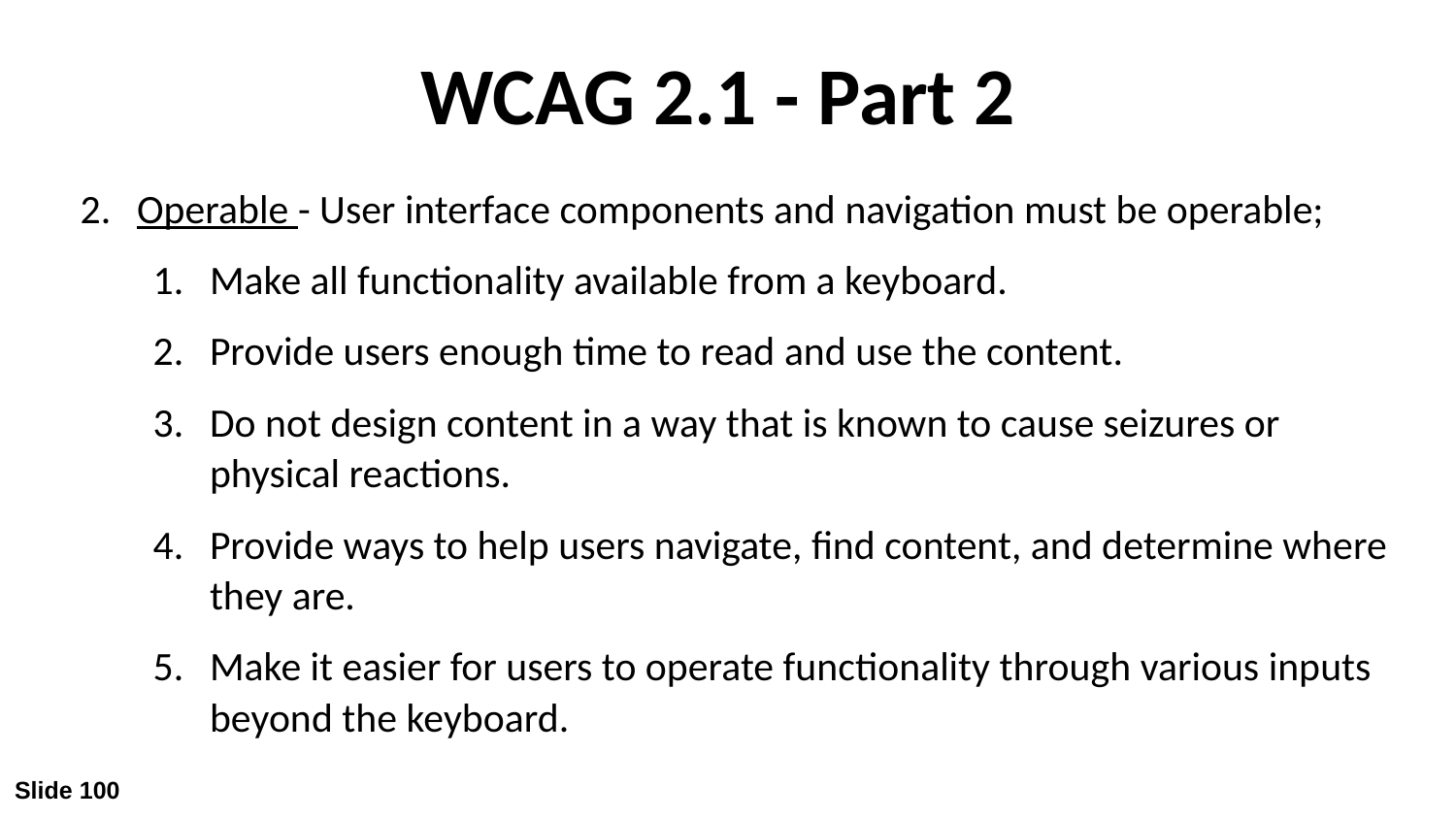

# WCAG 2.1 - Part 2
Operable - User interface components and navigation must be operable;
Make all functionality available from a keyboard.
Provide users enough time to read and use the content.
Do not design content in a way that is known to cause seizures or physical reactions.
Provide ways to help users navigate, find content, and determine where they are.
Make it easier for users to operate functionality through various inputs beyond the keyboard.
Slide 100